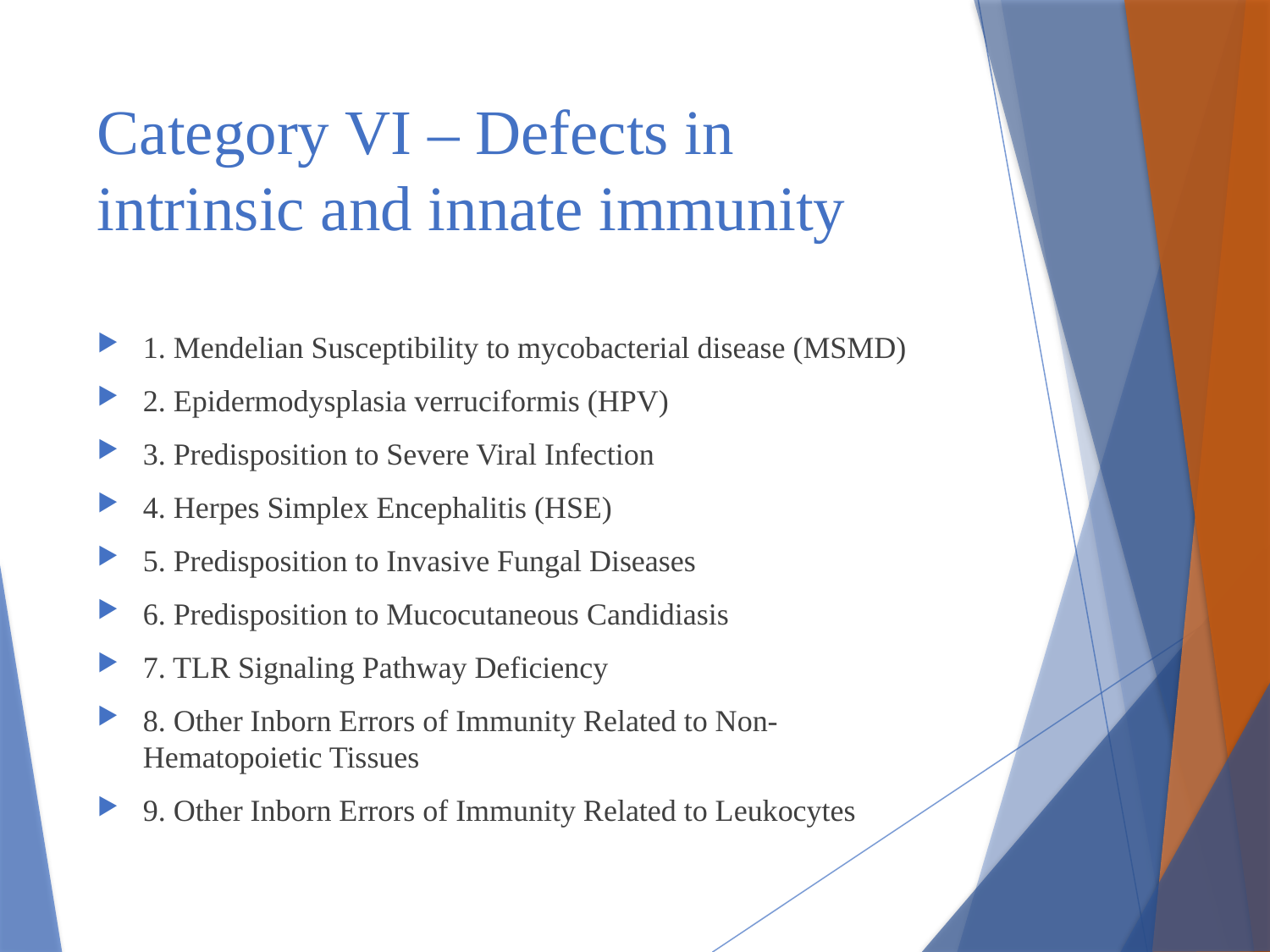

# Category VI – Defects in intrinsic and innate immunity
1. Mendelian Susceptibility to mycobacterial disease (MSMD)
2. Epidermodysplasia verruciformis (HPV)
3. Predisposition to Severe Viral Infection
4. Herpes Simplex Encephalitis (HSE)
5. Predisposition to Invasive Fungal Diseases
6. Predisposition to Mucocutaneous Candidiasis
7. TLR Signaling Pathway Deficiency
8. Other Inborn Errors of Immunity Related to Non-Hematopoietic Tissues
9. Other Inborn Errors of Immunity Related to Leukocytes